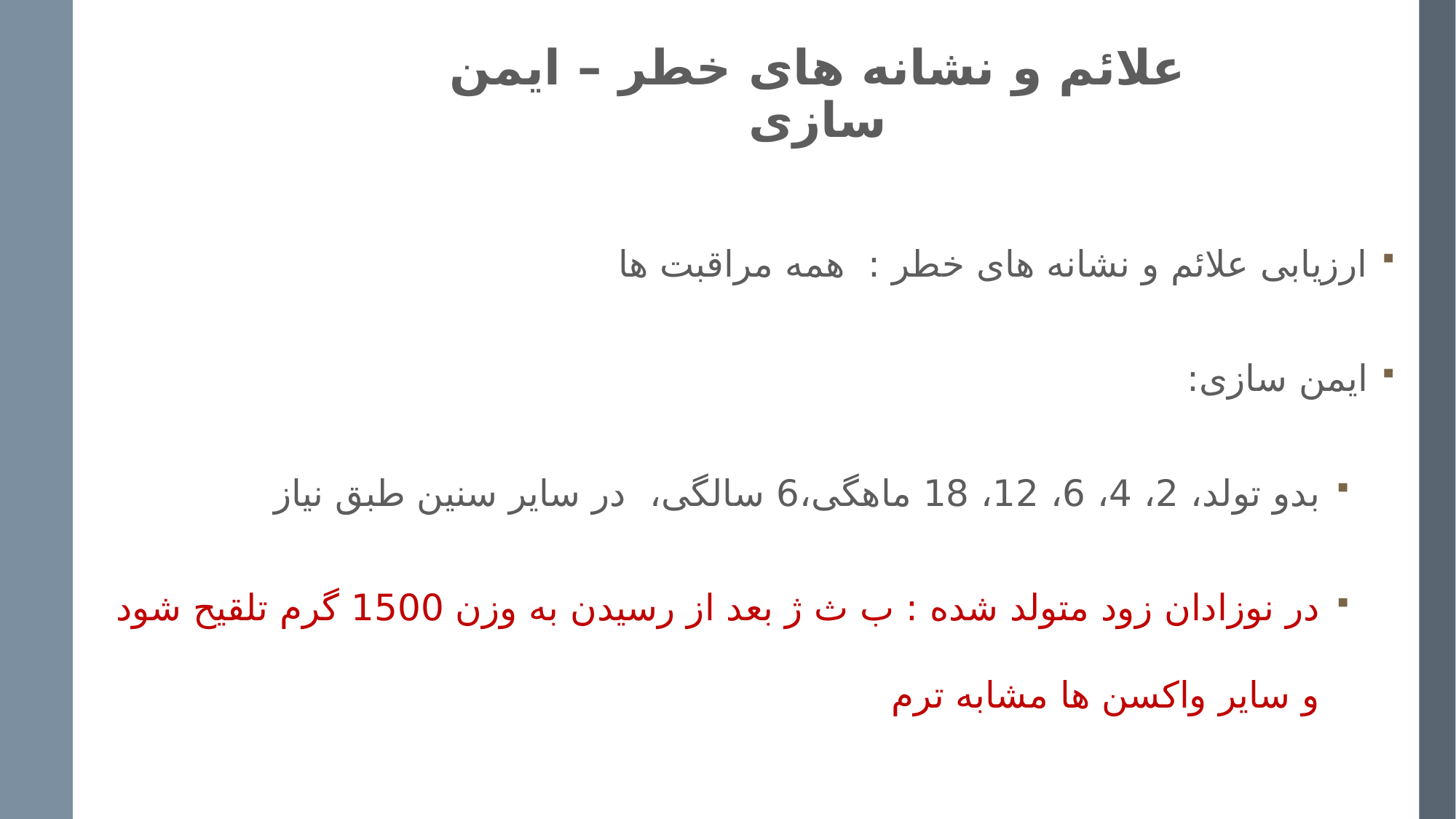

# علائم و نشانه های خطر – ایمن سازی
ارزیابی علائم و نشانه های خطر :  همه مراقبت ها
ایمن سازی:
بدو تولد، 2، 4، 6، 12، 18 ماهگی،6 سالگی،  در سایر سنین طبق نیاز
در نوزادان زود متولد شده : ب ث ژ بعد از رسیدن به وزن 1500 گرم تلقیح شود و سایر واکسن ها مشابه ترم